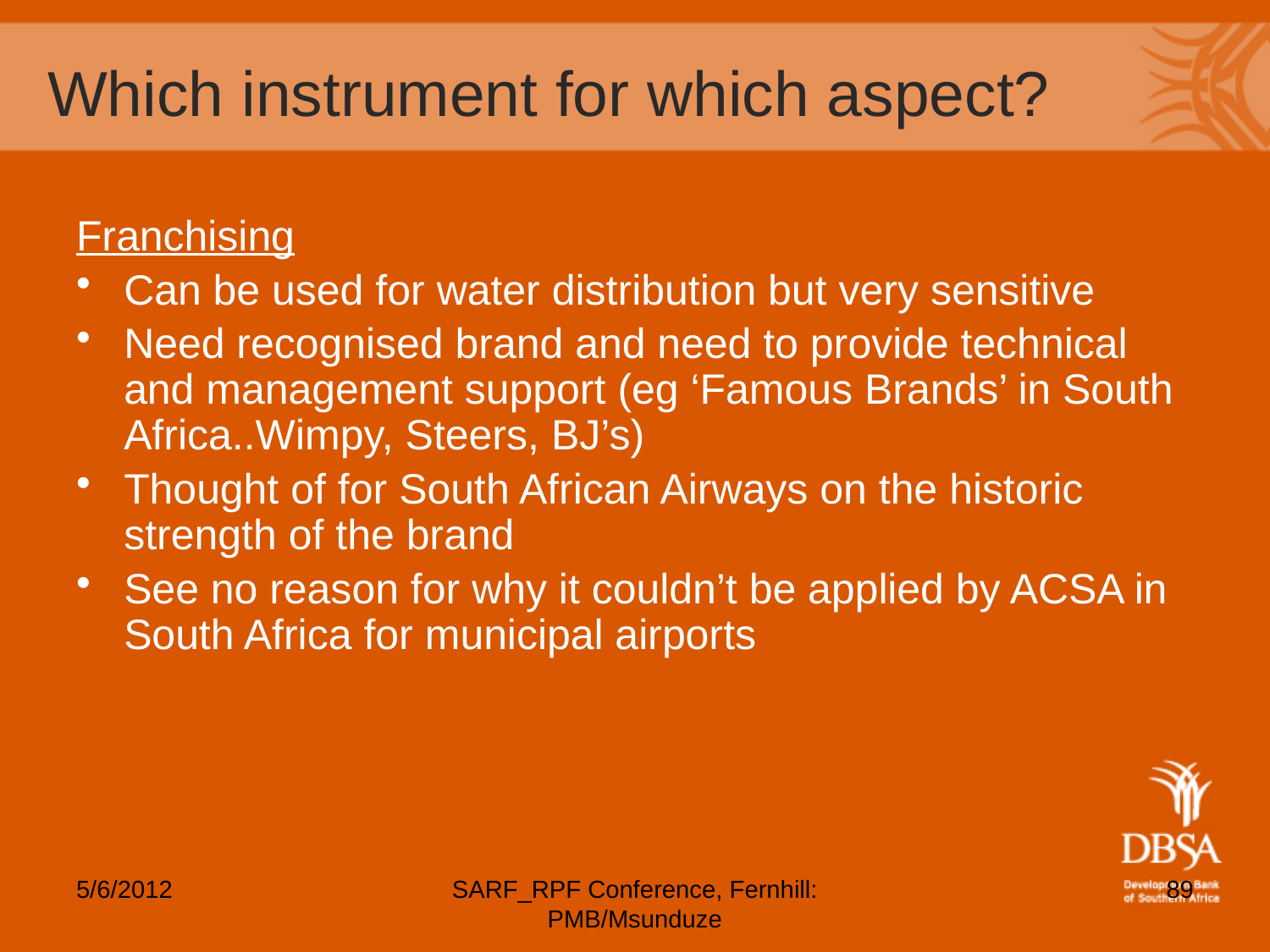

# Which instrument for which aspect?
Franchising
Can be used for water distribution but very sensitive
Need recognised brand and need to provide technical and management support (eg ‘Famous Brands’ in South Africa..Wimpy, Steers, BJ’s)
Thought of for South African Airways on the historic strength of the brand
See no reason for why it couldn’t be applied by ACSA in South Africa for municipal airports
5/6/2012
SARF_RPF Conference, Fernhill: PMB/Msunduze
89